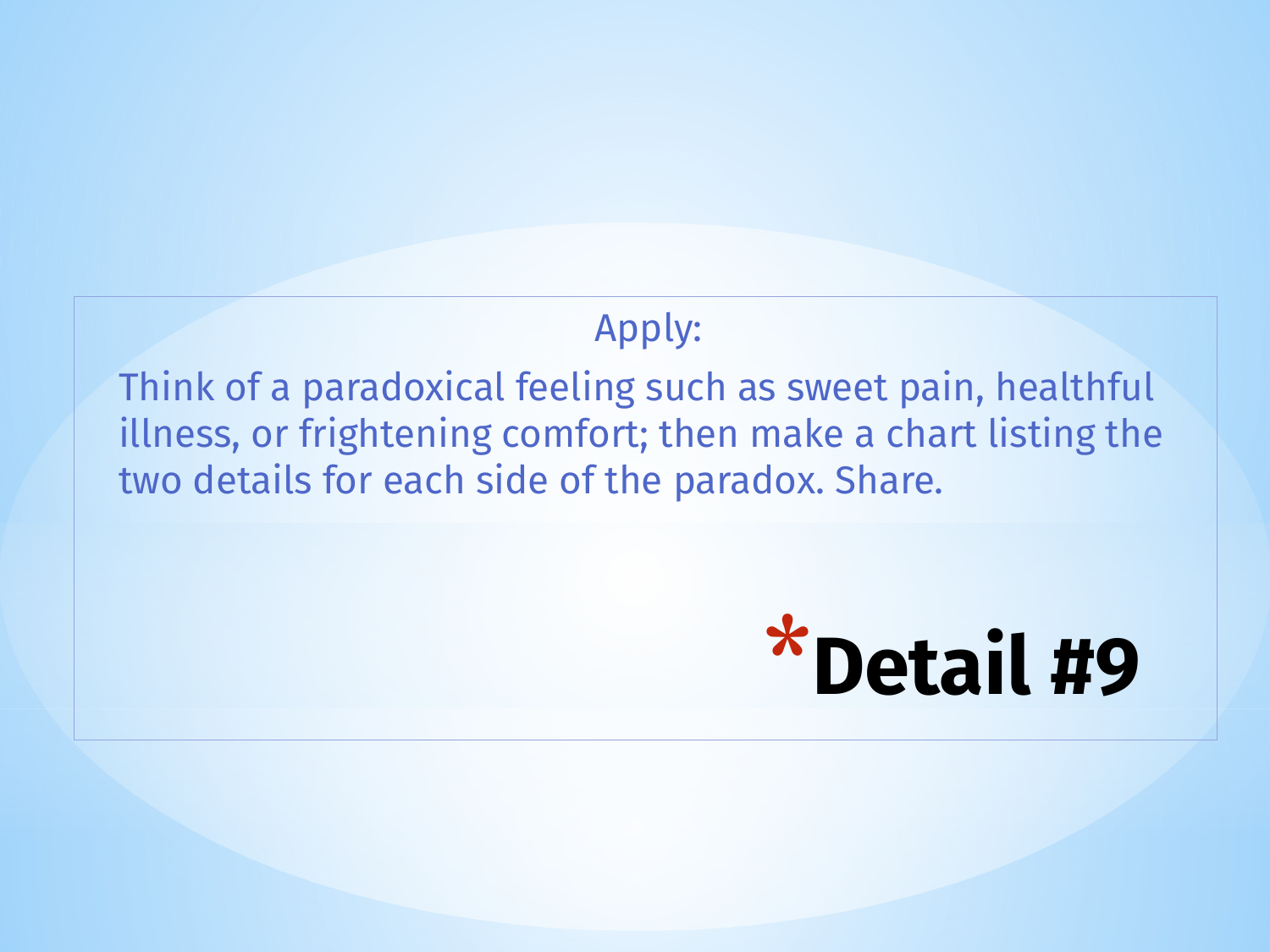

Apply:
	Think of a paradoxical feeling such as sweet pain, healthful illness, or frightening comfort; then make a chart listing the two details for each side of the paradox. Share.

# Detail #9